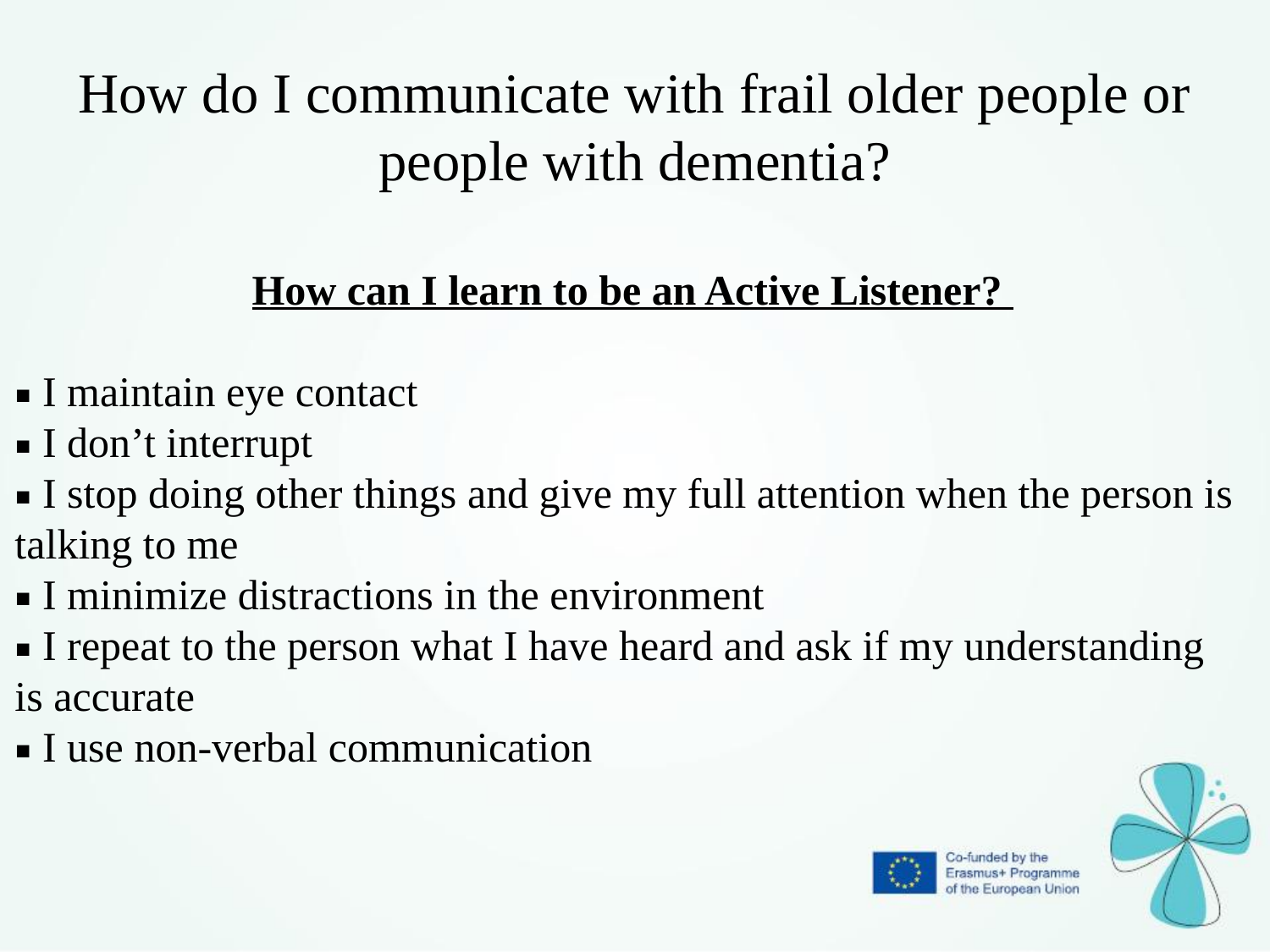

How do I communicate with frail older people or people with dementia?

How can I learn to be an Active Listener?

 I maintain eye contact
 I don’t interrupt
 I stop doing other things and give my full attention when the person is talking to me
 I minimize distractions in the environment
 I repeat to the person what I have heard and ask if my understanding is accurate
 I use non-verbal communication